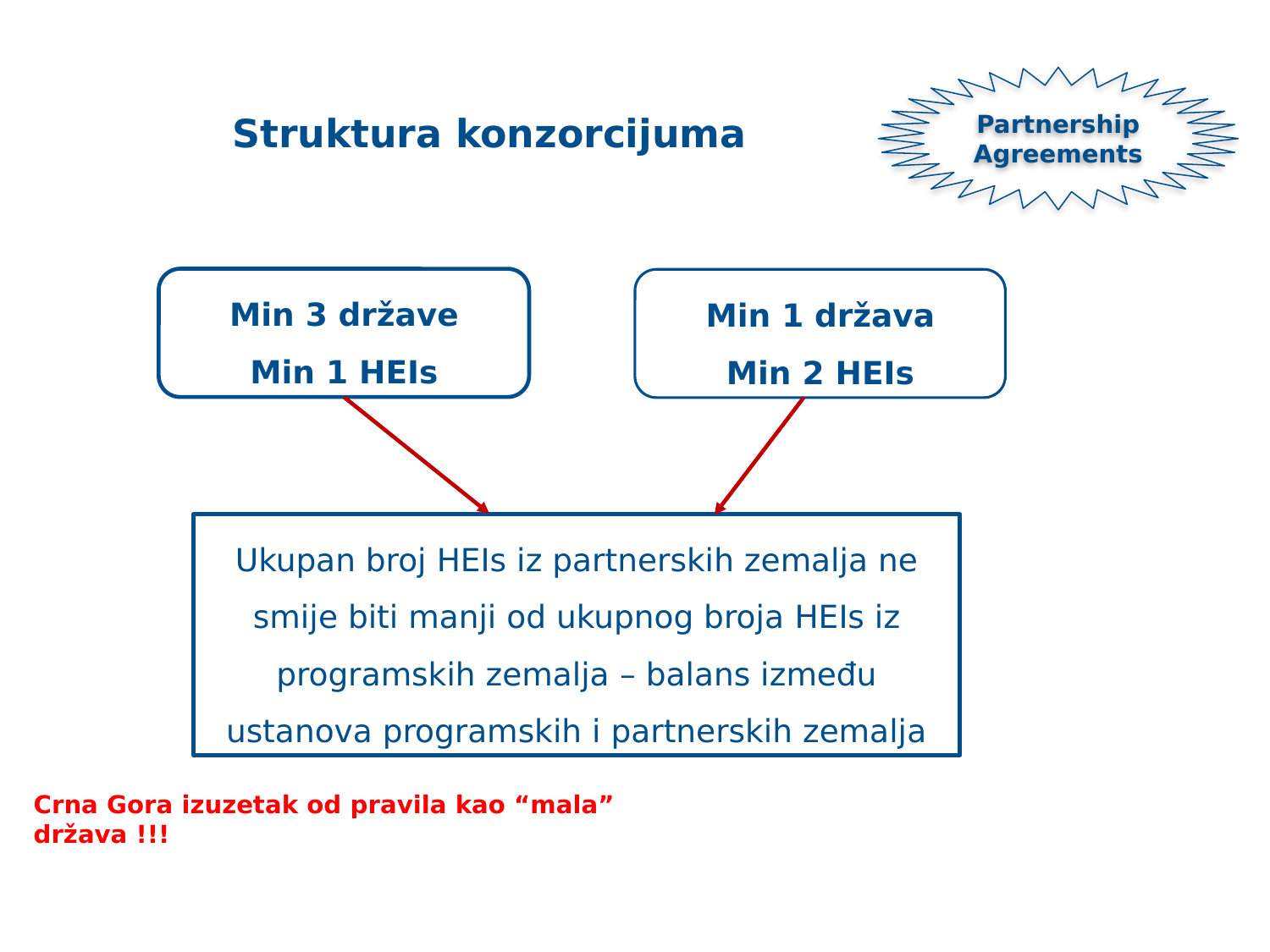

Partnership Agreements
Struktura konzorcijuma
Min 3 države
Min 1 HEIs
Min 1 država
Min 2 HEIs
Ukupan broj HEIs iz partnerskih zemalja ne smije biti manji od ukupnog broja HEIs iz programskih zemalja – balans između ustanova programskih i partnerskih zemalja
Crna Gora izuzetak od pravila kao “mala” država !!!